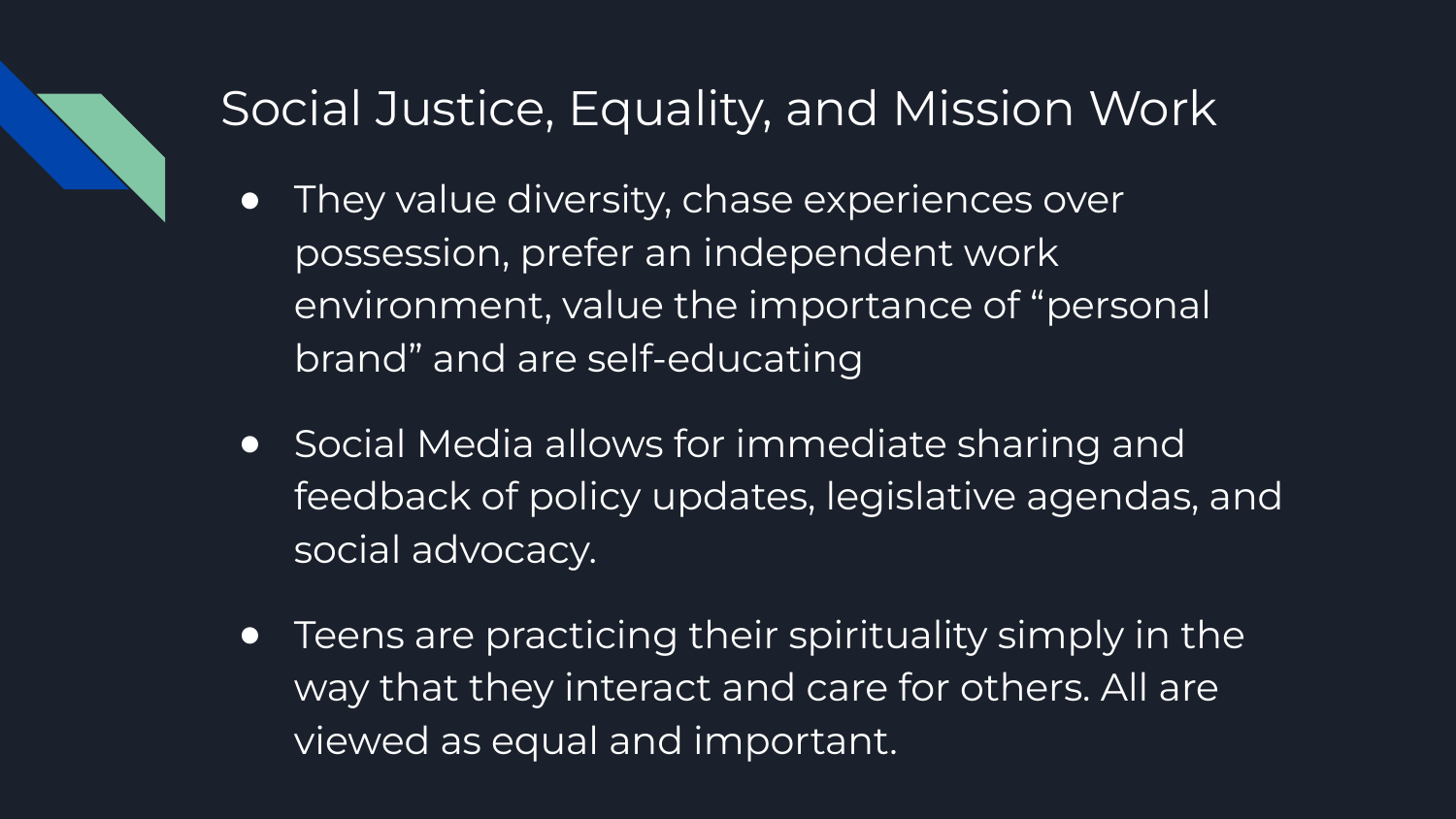

# Social Justice, Equality, and Mission Work
They value diversity, chase experiences over possession, prefer an independent work environment, value the importance of “personal brand” and are self-educating
Social Media allows for immediate sharing and feedback of policy updates, legislative agendas, and social advocacy.
Teens are practicing their spirituality simply in the way that they interact and care for others. All are viewed as equal and important.